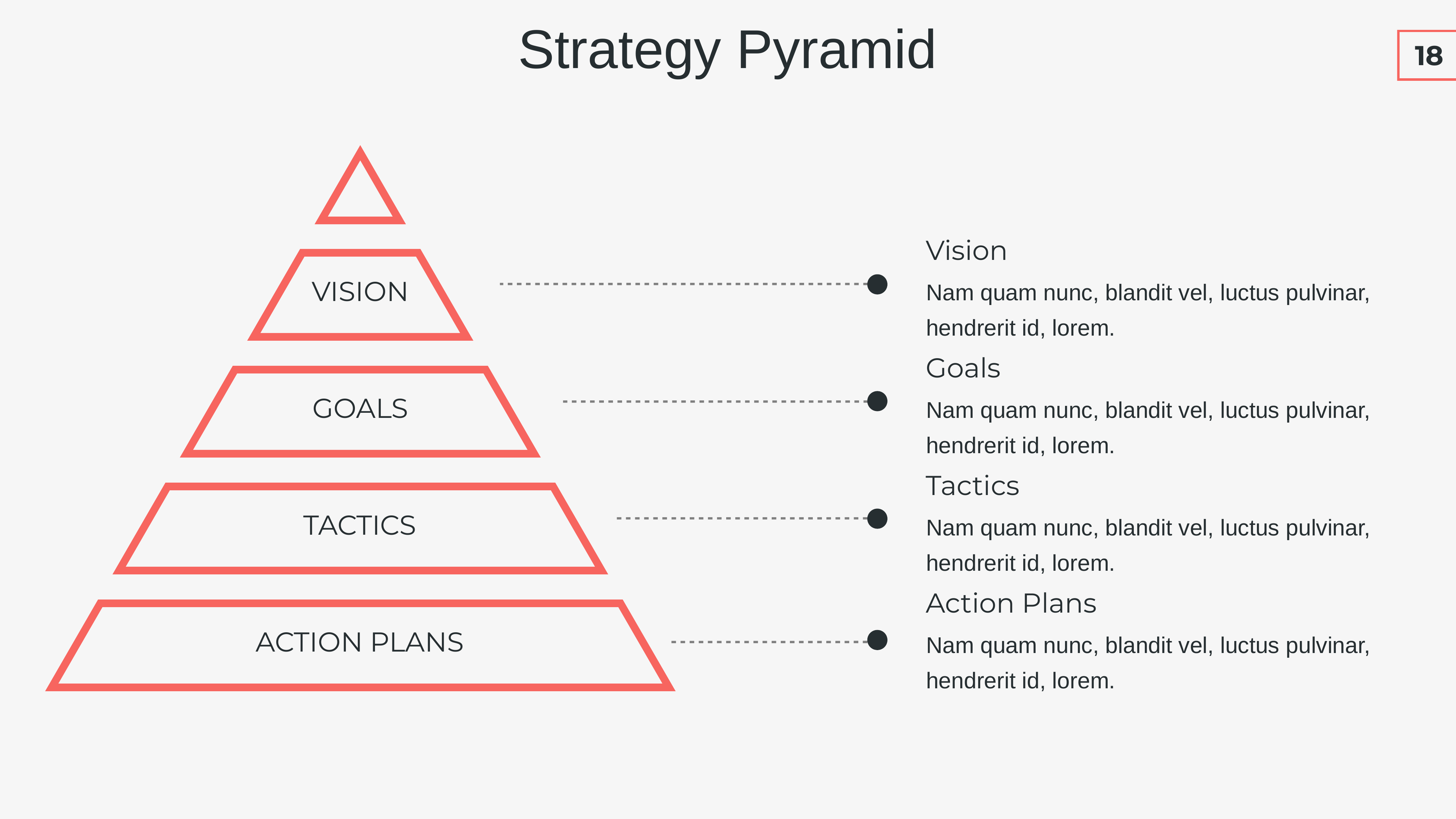

Strategy Pyramid
18

Vision

vision
Nam quam nunc, blandit vel, luctus pulvinar, hendrerit id, lorem.

Goals

goals
Nam quam nunc, blandit vel, luctus pulvinar, hendrerit id, lorem.

Tactics

tactics
Nam quam nunc, blandit vel, luctus pulvinar, hendrerit id, lorem.

Action Plans

action plans
Nam quam nunc, blandit vel, luctus pulvinar, hendrerit id, lorem.